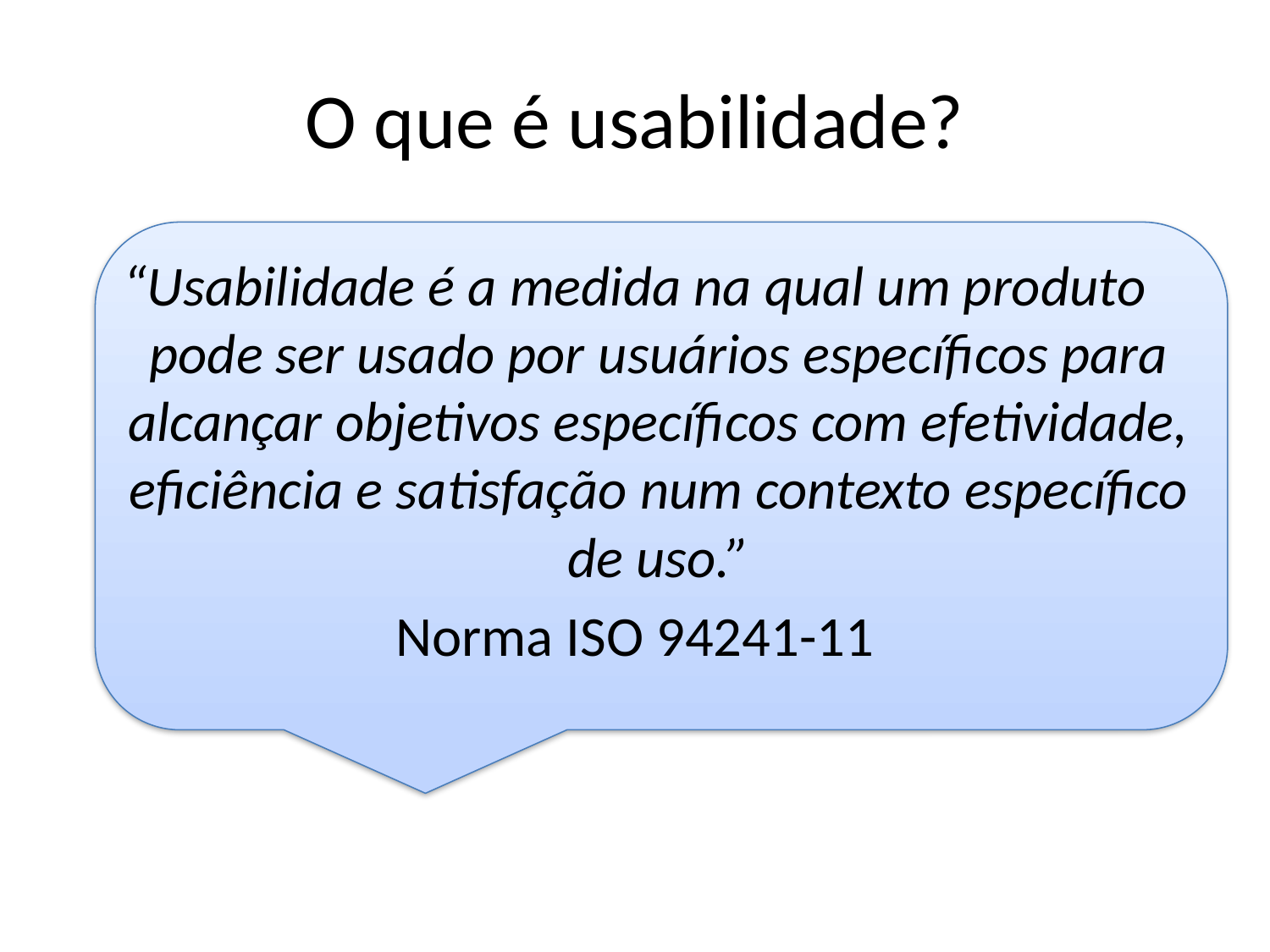

# O que é usabilidade?

“Usabilidade é a medida na qual um produto pode ser usado por usuários específicos para alcançar objetivos específicos com efetividade, eficiência e satisfação num contexto específico de uso.”
Norma ISO 94241-11